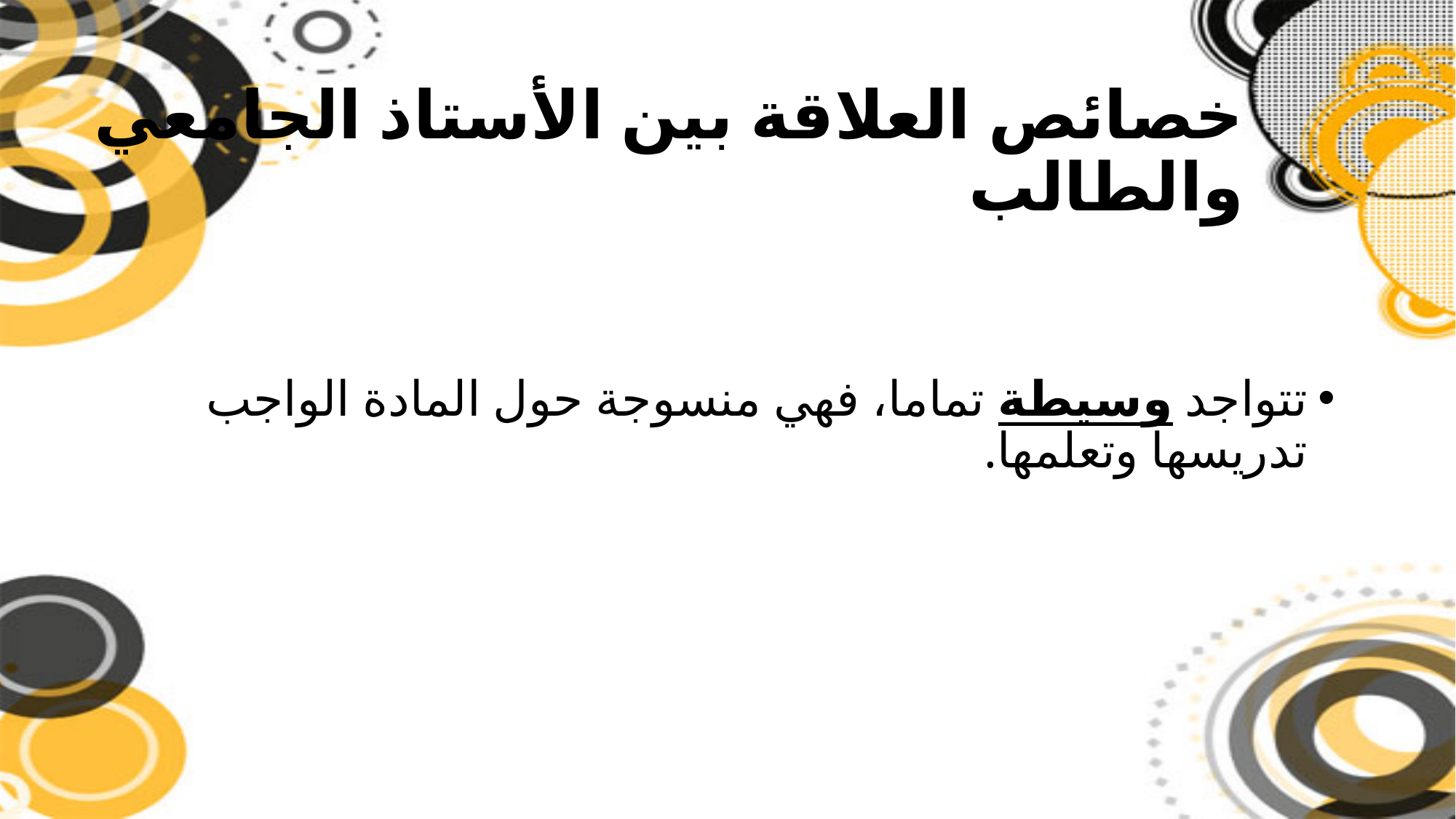

# خصائص العلاقة بين الأستاذ الجامعي والطالب
تتواجد وسيطة تماما، فهي منسوجة حول المادة الواجب تدريسها وتعلمها.